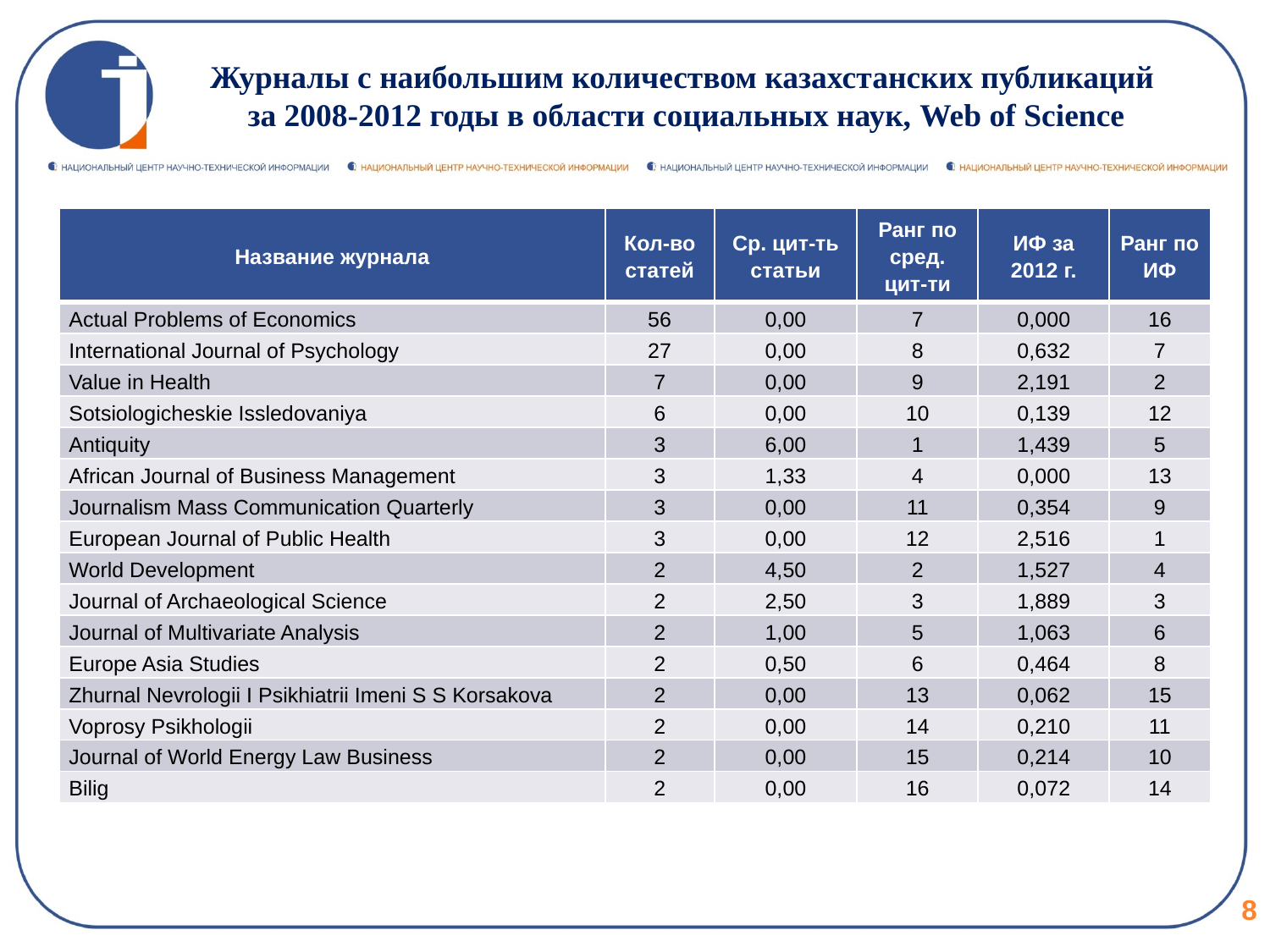

Журналы с наибольшим количеством казахстанских публикаций
за 2008-2012 годы в области социальных наук, Web of Science
| Название журнала | Кол-во статей | Ср. цит-ть статьи | Ранг по сред. цит-ти | ИФ за 2012 г. | Ранг по ИФ |
| --- | --- | --- | --- | --- | --- |
| Actual Problems of Economics | 56 | 0,00 | 7 | 0,000 | 16 |
| International Journal of Psychology | 27 | 0,00 | 8 | 0,632 | 7 |
| Value in Health | 7 | 0,00 | 9 | 2,191 | 2 |
| Sotsiologicheskie Issledovaniya | 6 | 0,00 | 10 | 0,139 | 12 |
| Antiquity | 3 | 6,00 | 1 | 1,439 | 5 |
| African Journal of Business Management | 3 | 1,33 | 4 | 0,000 | 13 |
| Journalism Mass Communication Quarterly | 3 | 0,00 | 11 | 0,354 | 9 |
| European Journal of Public Health | 3 | 0,00 | 12 | 2,516 | 1 |
| World Development | 2 | 4,50 | 2 | 1,527 | 4 |
| Journal of Archaeological Science | 2 | 2,50 | 3 | 1,889 | 3 |
| Journal of Multivariate Analysis | 2 | 1,00 | 5 | 1,063 | 6 |
| Europe Asia Studies | 2 | 0,50 | 6 | 0,464 | 8 |
| Zhurnal Nevrologii I Psikhiatrii Imeni S S Korsakova | 2 | 0,00 | 13 | 0,062 | 15 |
| Voprosy Psikhologii | 2 | 0,00 | 14 | 0,210 | 11 |
| Journal of World Energy Law Business | 2 | 0,00 | 15 | 0,214 | 10 |
| Bilig | 2 | 0,00 | 16 | 0,072 | 14 |
8